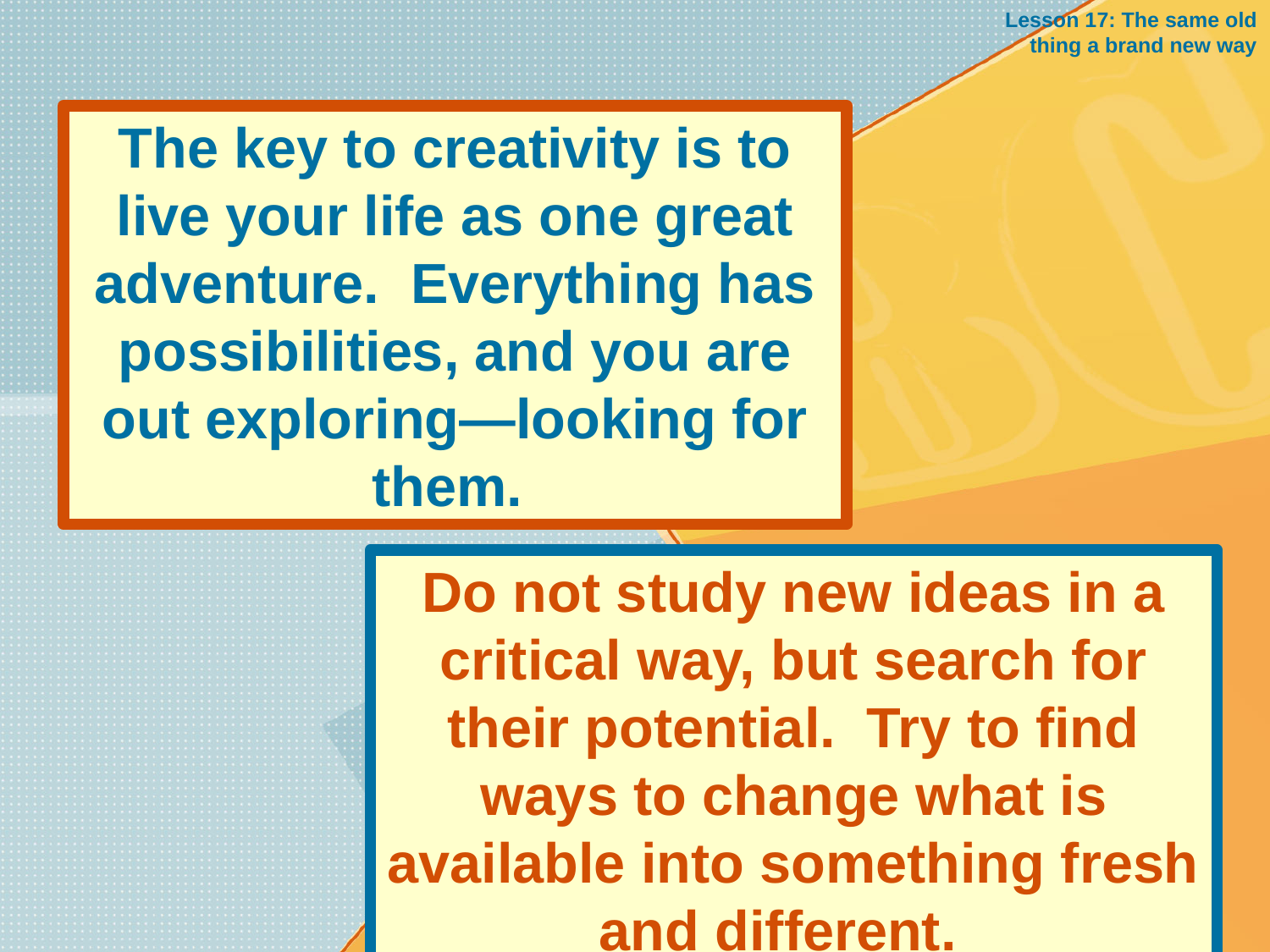

Lesson 17: The same old thing a brand new way
The key to creativity is to live your life as one great adventure.  Everything has possibilities, and you are out exploring—looking for them.
Do not study new ideas in a critical way, but search for their potential.  Try to find ways to change what is available into something fresh and different.